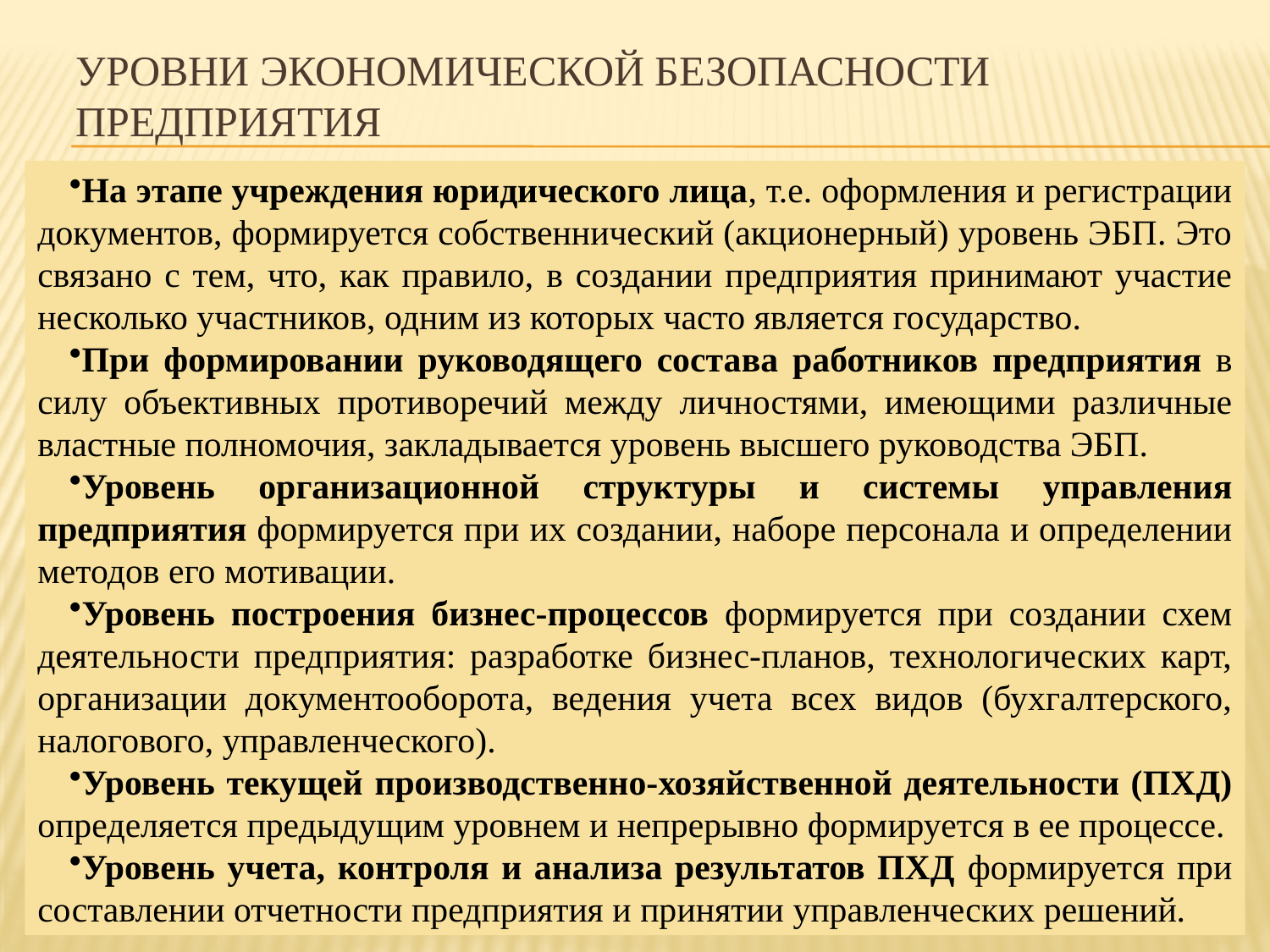

# Уровни Экономической безопасности предприятия
На этапе учреждения юридического лица, т.е. оформления и регистрации документов, формируется собственнический (акционерный) уровень ЭБП. Это связано с тем, что, как правило, в создании предприятия принимают участие несколько участников, одним из которых часто является государство.
При формировании руководящего состава работников предприятия в силу объективных противоречий между личностями, имеющими различные властные полномочия, закладывается уровень высшего руководства ЭБП.
Уровень организационной структуры и системы управления предприятия формируется при их создании, наборе персонала и определении методов его мотивации.
Уровень построения бизнес-процессов формируется при создании схем деятельности предприятия: разработке бизнес-планов, технологических карт, организации документооборота, ведения учета всех видов (бухгалтерского, налогового, управленческого).
Уровень текущей производственно-хозяйственной деятельности (ПХД) определяется предыдущим уровнем и непрерывно формируется в ее процессе.
Уровень учета, контроля и анализа результатов ПХД формируется при составлении отчетности предприятия и принятии управленческих решений.